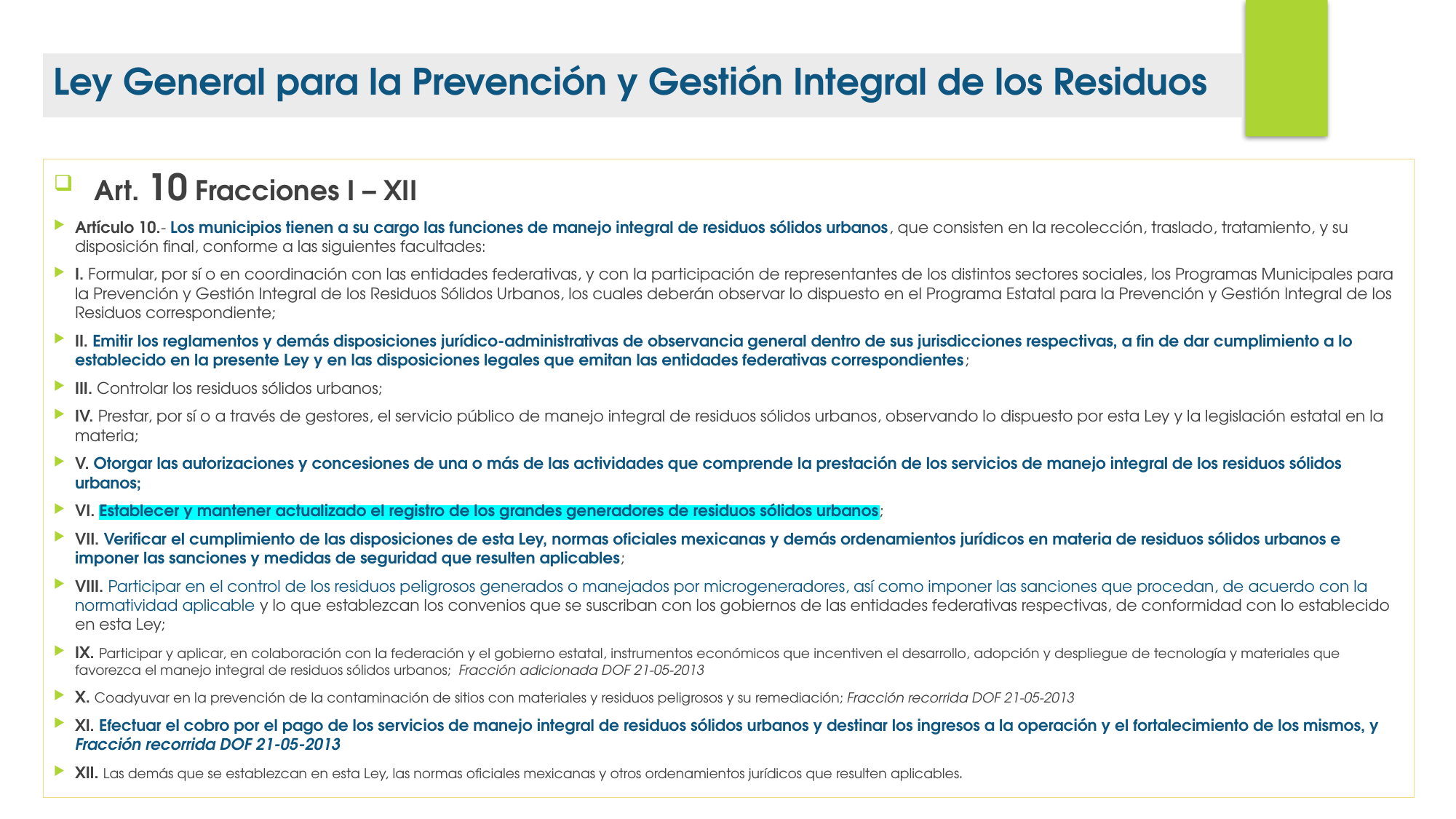

Ley General para la Prevención y Gestión Integral de los Residuos
Art. 10 Fracciones I – XII
Artículo 10.- Los municipios tienen a su cargo las funciones de manejo integral de residuos sólidos urbanos, que consisten en la recolección, traslado, tratamiento, y su disposición final, conforme a las siguientes facultades:
I. Formular, por sí o en coordinación con las entidades federativas, y con la participación de representantes de los distintos sectores sociales, los Programas Municipales para la Prevención y Gestión Integral de los Residuos Sólidos Urbanos, los cuales deberán observar lo dispuesto en el Programa Estatal para la Prevención y Gestión Integral de los Residuos correspondiente;
II. Emitir los reglamentos y demás disposiciones jurídico-administrativas de observancia general dentro de sus jurisdicciones respectivas, a fin de dar cumplimiento a lo establecido en la presente Ley y en las disposiciones legales que emitan las entidades federativas correspondientes;
III. Controlar los residuos sólidos urbanos;
IV. Prestar, por sí o a través de gestores, el servicio público de manejo integral de residuos sólidos urbanos, observando lo dispuesto por esta Ley y la legislación estatal en la materia;
V. Otorgar las autorizaciones y concesiones de una o más de las actividades que comprende la prestación de los servicios de manejo integral de los residuos sólidos urbanos;
VI. Establecer y mantener actualizado el registro de los grandes generadores de residuos sólidos urbanos;
VII. Verificar el cumplimiento de las disposiciones de esta Ley, normas oficiales mexicanas y demás ordenamientos jurídicos en materia de residuos sólidos urbanos e imponer las sanciones y medidas de seguridad que resulten aplicables;
VIII. Participar en el control de los residuos peligrosos generados o manejados por microgeneradores, así como imponer las sanciones que procedan, de acuerdo con la normatividad aplicable y lo que establezcan los convenios que se suscriban con los gobiernos de las entidades federativas respectivas, de conformidad con lo establecido en esta Ley;
IX. Participar y aplicar, en colaboración con la federación y el gobierno estatal, instrumentos económicos que incentiven el desarrollo, adopción y despliegue de tecnología y materiales que favorezca el manejo integral de residuos sólidos urbanos;  Fracción adicionada DOF 21-05-2013
X. Coadyuvar en la prevención de la contaminación de sitios con materiales y residuos peligrosos y su remediación; Fracción recorrida DOF 21-05-2013
XI. Efectuar el cobro por el pago de los servicios de manejo integral de residuos sólidos urbanos y destinar los ingresos a la operación y el fortalecimiento de los mismos, y Fracción recorrida DOF 21-05-2013
XII. Las demás que se establezcan en esta Ley, las normas oficiales mexicanas y otros ordenamientos jurídicos que resulten aplicables.